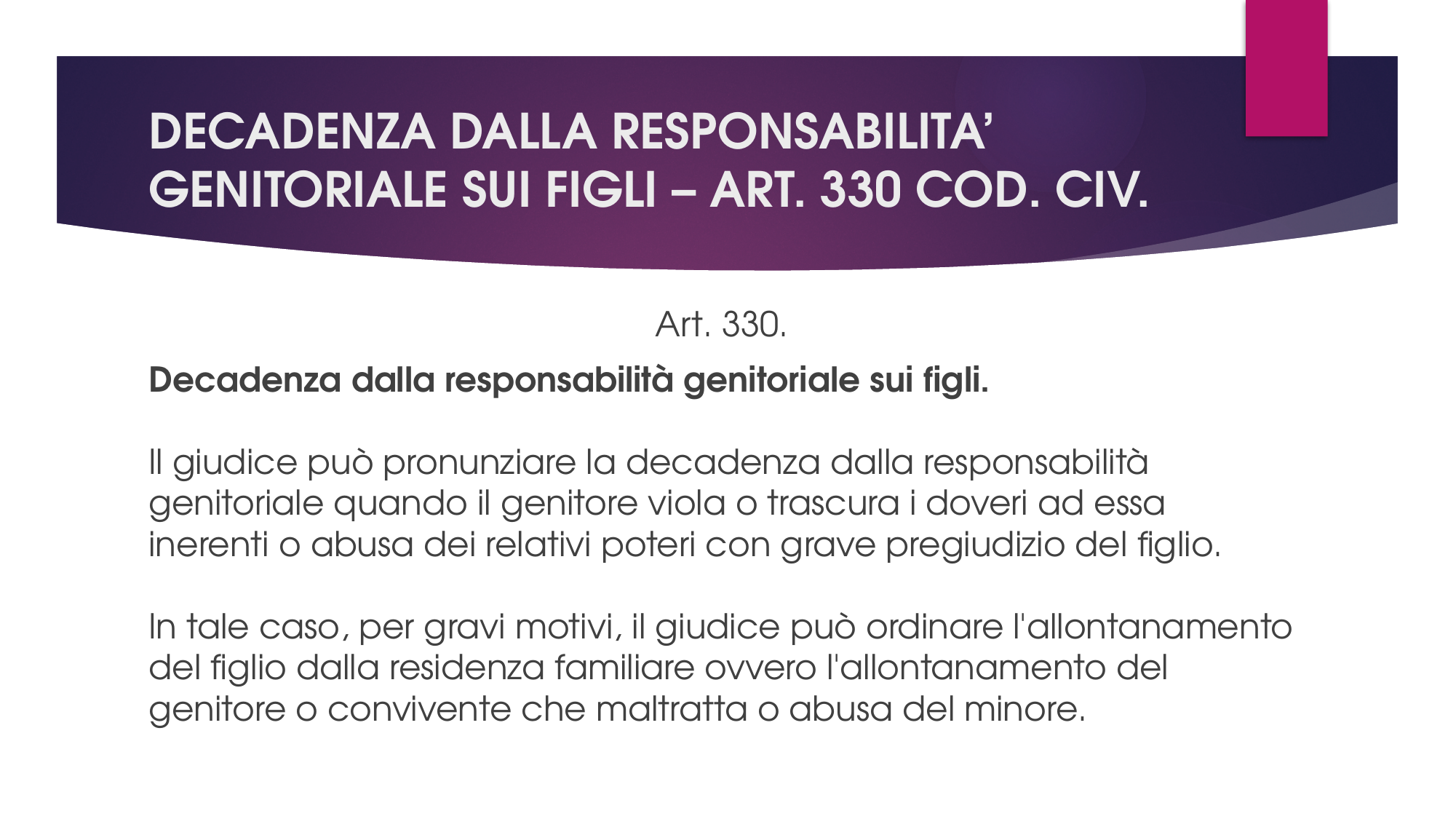

# DECADENZA DALLA RESPONSABILITA’ GENITORIALE SUI FIGLI – ART. 330 COD. CIV.
Art. 330.
Decadenza dalla responsabilità genitoriale sui figli.
Il giudice può pronunziare la decadenza dalla responsabilità genitoriale quando il genitore viola o trascura i doveri ad essa inerenti o abusa dei relativi poteri con grave pregiudizio del figlio.
In tale caso, per gravi motivi, il giudice può ordinare l'allontanamento del figlio dalla residenza familiare ovvero l'allontanamento del genitore o convivente che maltratta o abusa del minore.